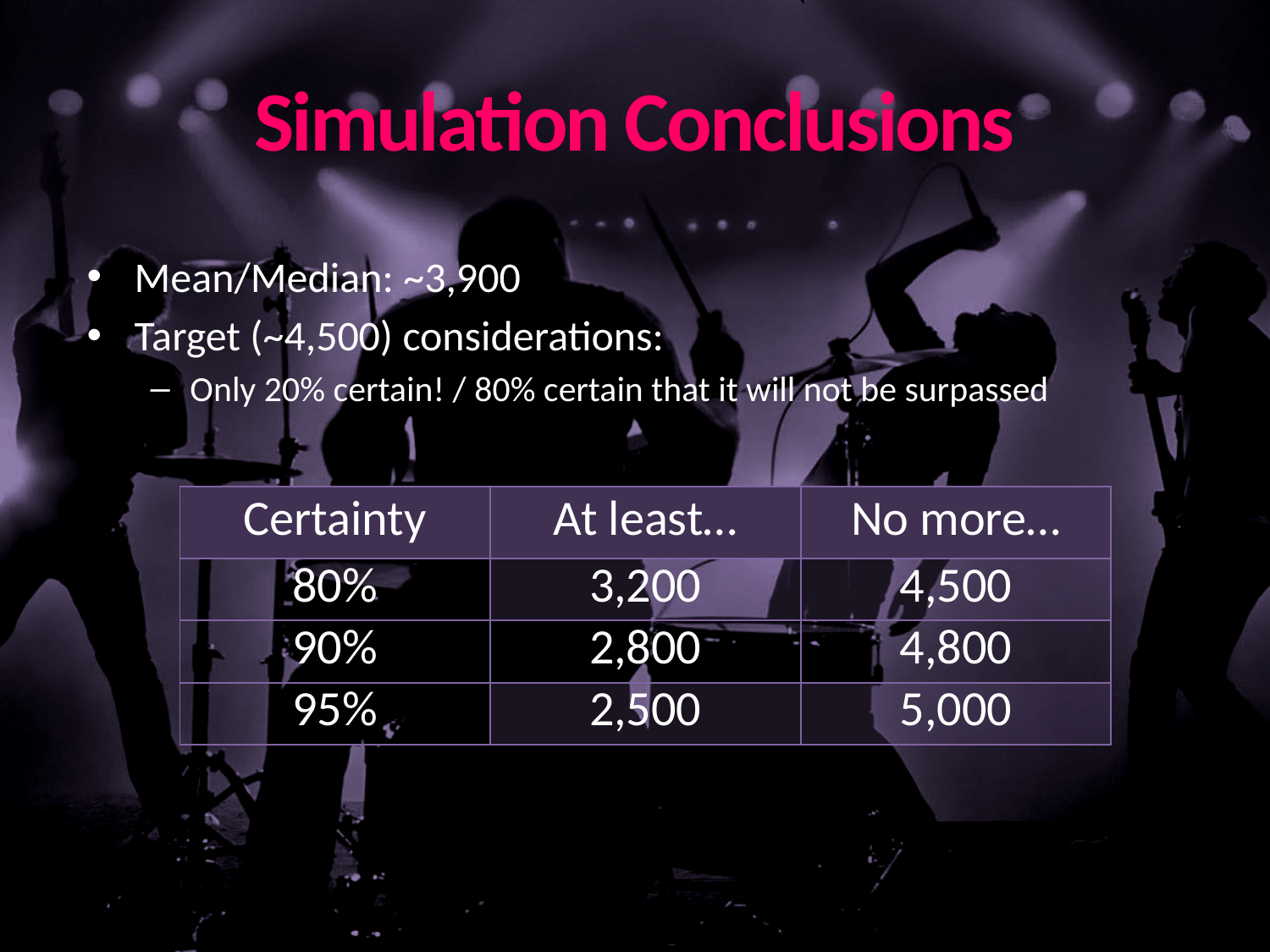

# Simulation Conclusions
Mean/Median: ~3,900
Target (~4,500) considerations:
Only 20% certain! / 80% certain that it will not be surpassed
| Certainty | At least… | No more… |
| --- | --- | --- |
| 80% | 3,200 | 4,500 |
| 90% | 2,800 | 4,800 |
| 95% | 2,500 | 5,000 |